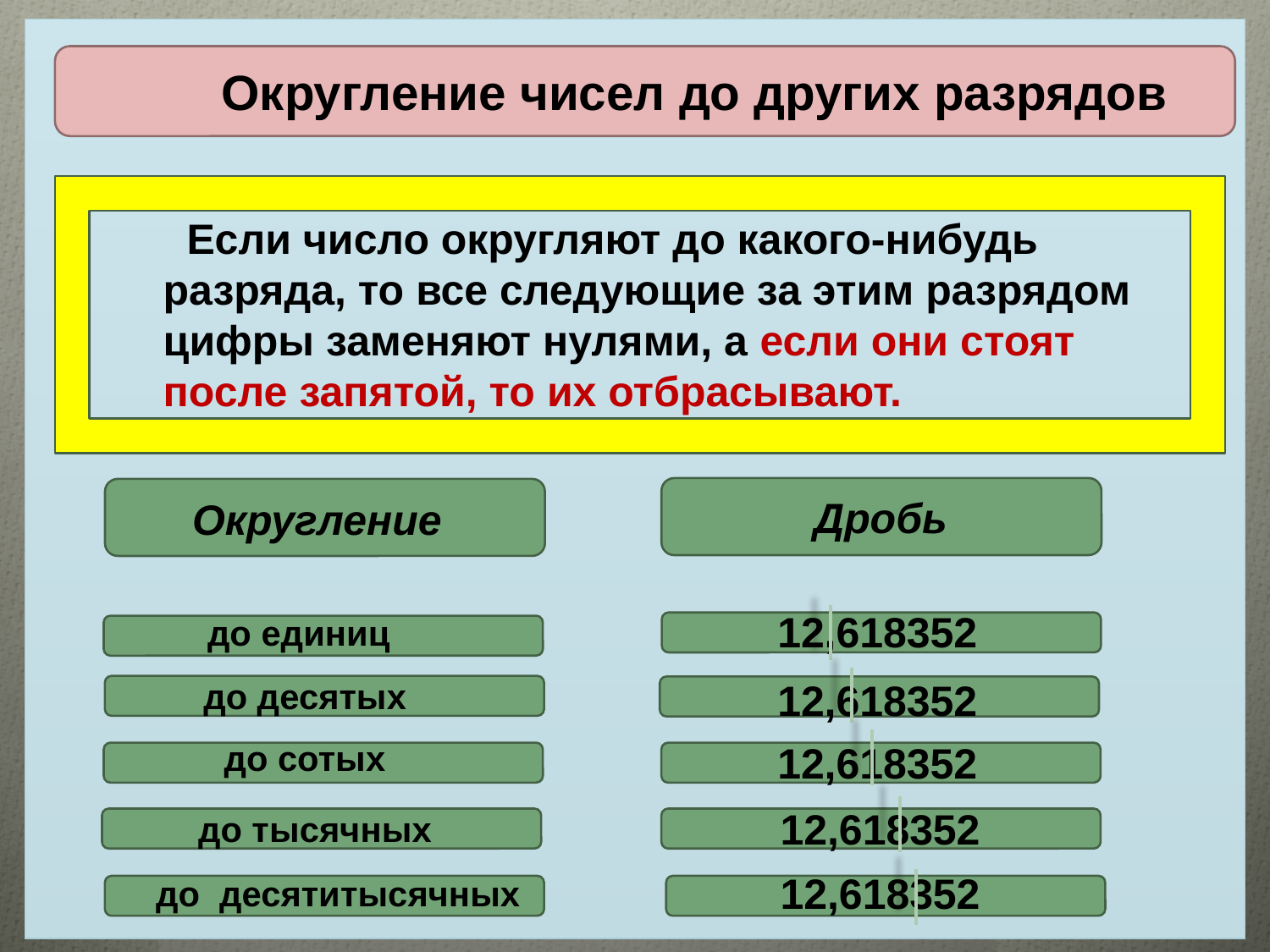

Округление чисел до других разрядов

  Если число округляют до какого-нибудь разряда, то все следующие за этим разрядом цифры заменяют нулями, а если они стоят после запятой, то их отбрасывают.

Дробь
Округление
12,618352
до единиц

до десятых
12,618352

до сотых
12,618352

12,618352
до тысячных

12,618352
до  десятитысячных